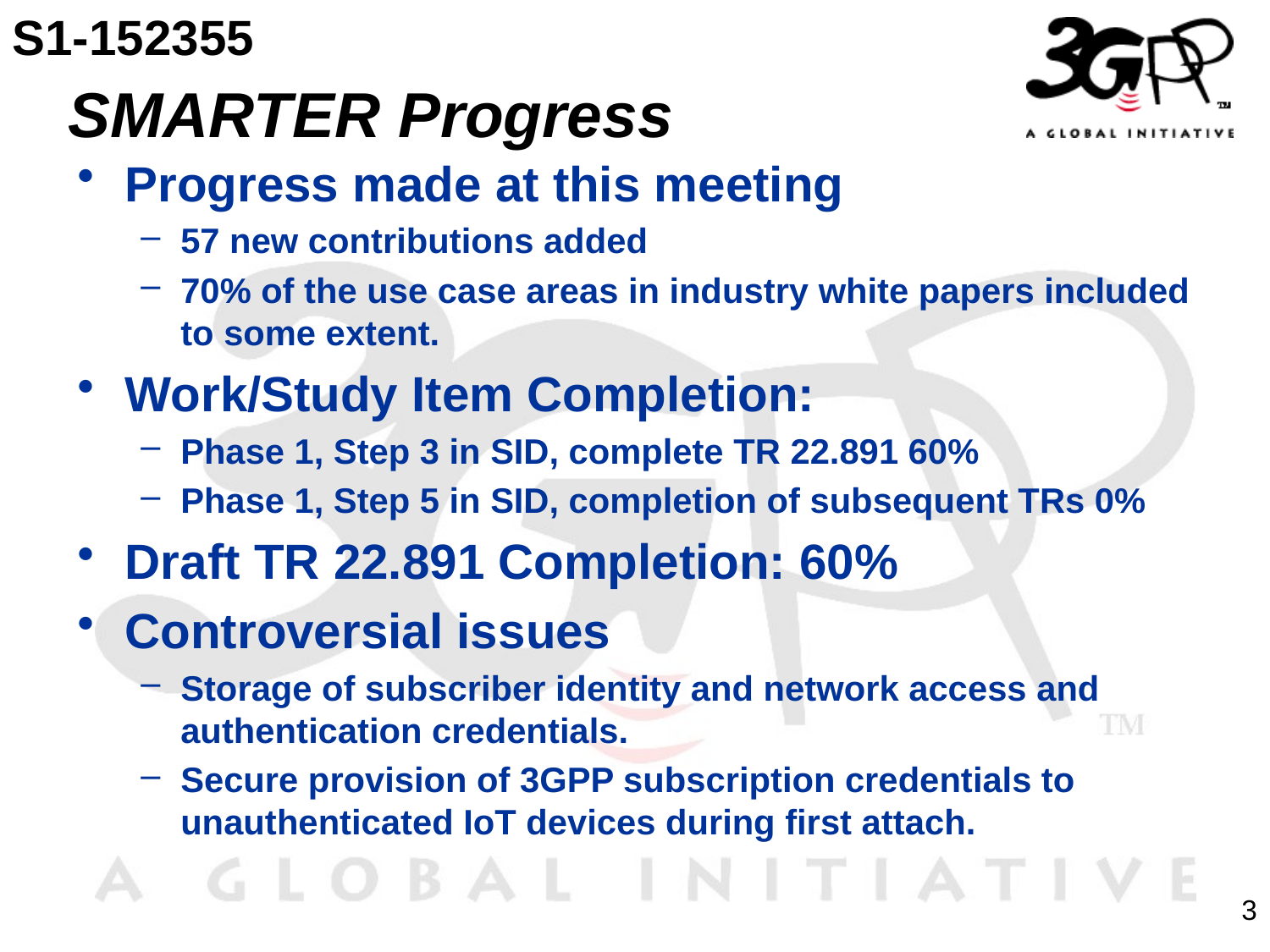

S1-152355
# SMARTER Progress
Progress made at this meeting
57 new contributions added
70% of the use case areas in industry white papers included to some extent.
Work/Study Item Completion:
Phase 1, Step 3 in SID, complete TR 22.891 60%
Phase 1, Step 5 in SID, completion of subsequent TRs 0%
Draft TR 22.891 Completion: 60%
Controversial issues
Storage of subscriber identity and network access and authentication credentials.
Secure provision of 3GPP subscription credentials to unauthenticated IoT devices during first attach.
3